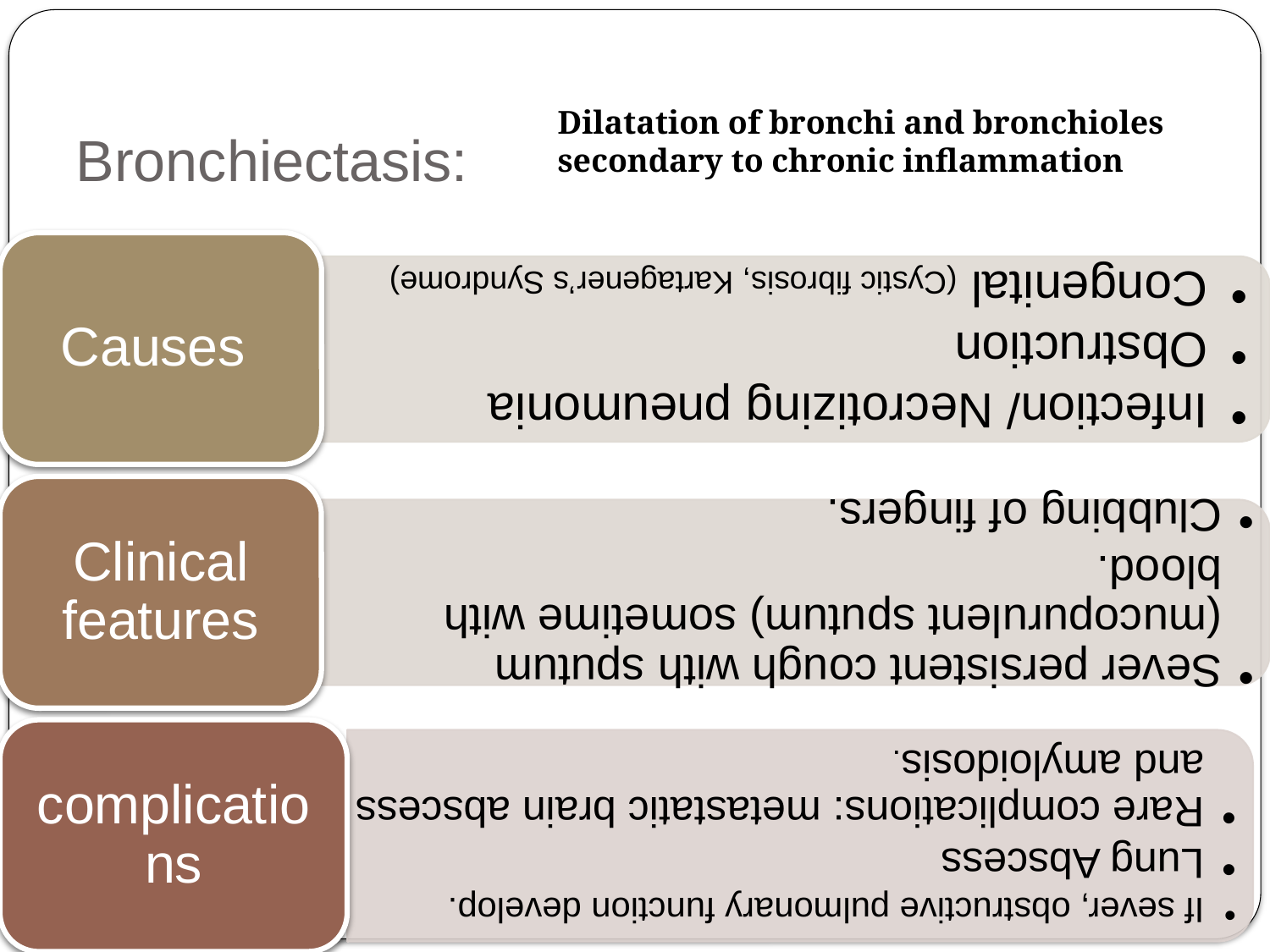

Dilatation of bronchi and bronchioles secondary to chronic inflammation

# Bronchiectasis:
Infection/ Necrotizing pneumonia
Obstruction
Congenital (Cystic fibrosis, Kartagener’s Syndrome)
Causes
Sever persistent cough with sputum (mucopurulent sputum) sometime with blood.
Clubbing of fingers.
Clinical features
If sever, obstructive pulmonary function develop.
Lung Abscess
Rare complications: metastatic brain abscess and amyloidosis.
complications